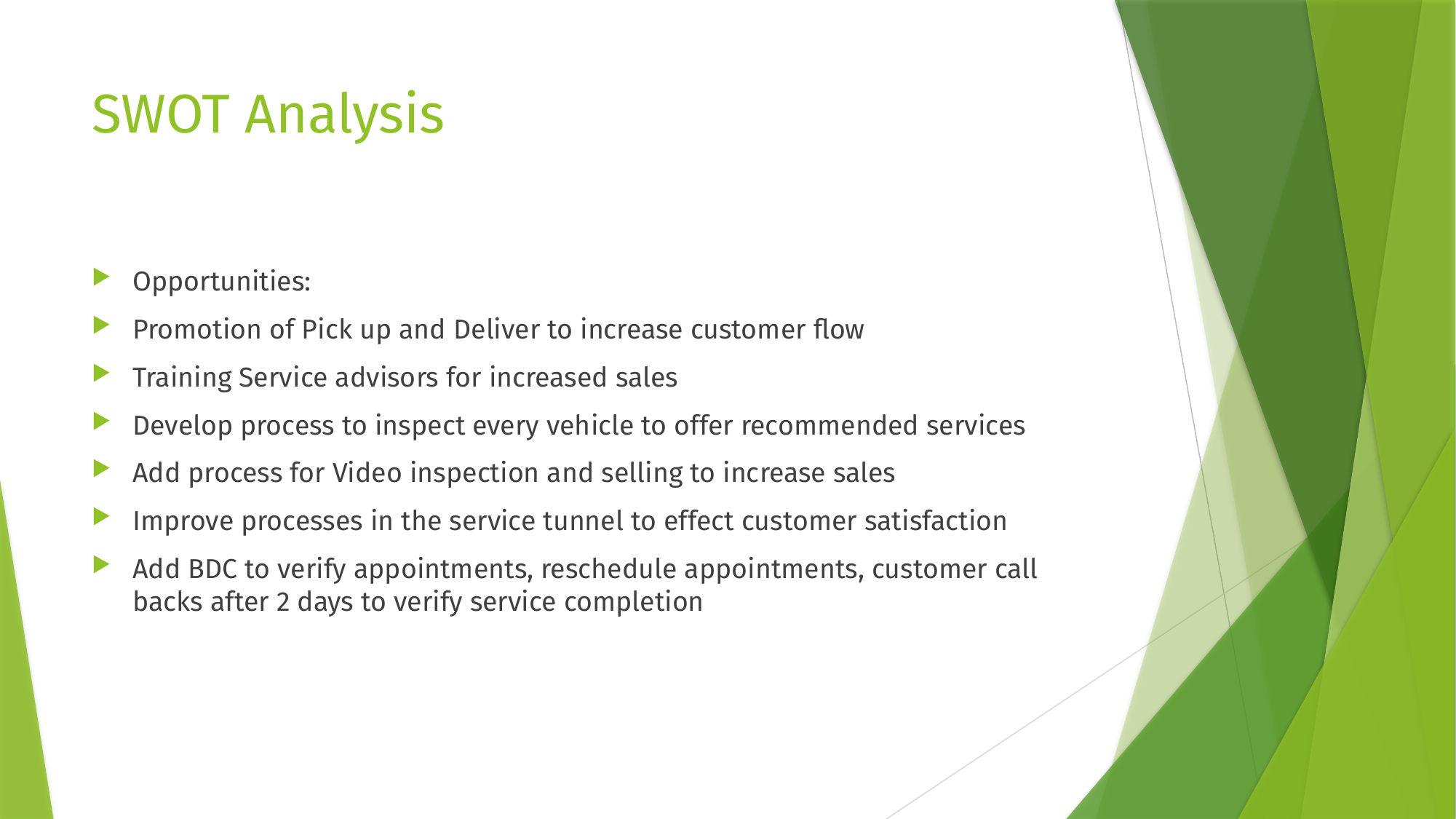

# SWOT Analysis
Opportunities:
Promotion of Pick up and Deliver to increase customer flow
Training Service advisors for increased sales
Develop process to inspect every vehicle to offer recommended services
Add process for Video inspection and selling to increase sales
Improve processes in the service tunnel to effect customer satisfaction
Add BDC to verify appointments, reschedule appointments, customer call backs after 2 days to verify service completion